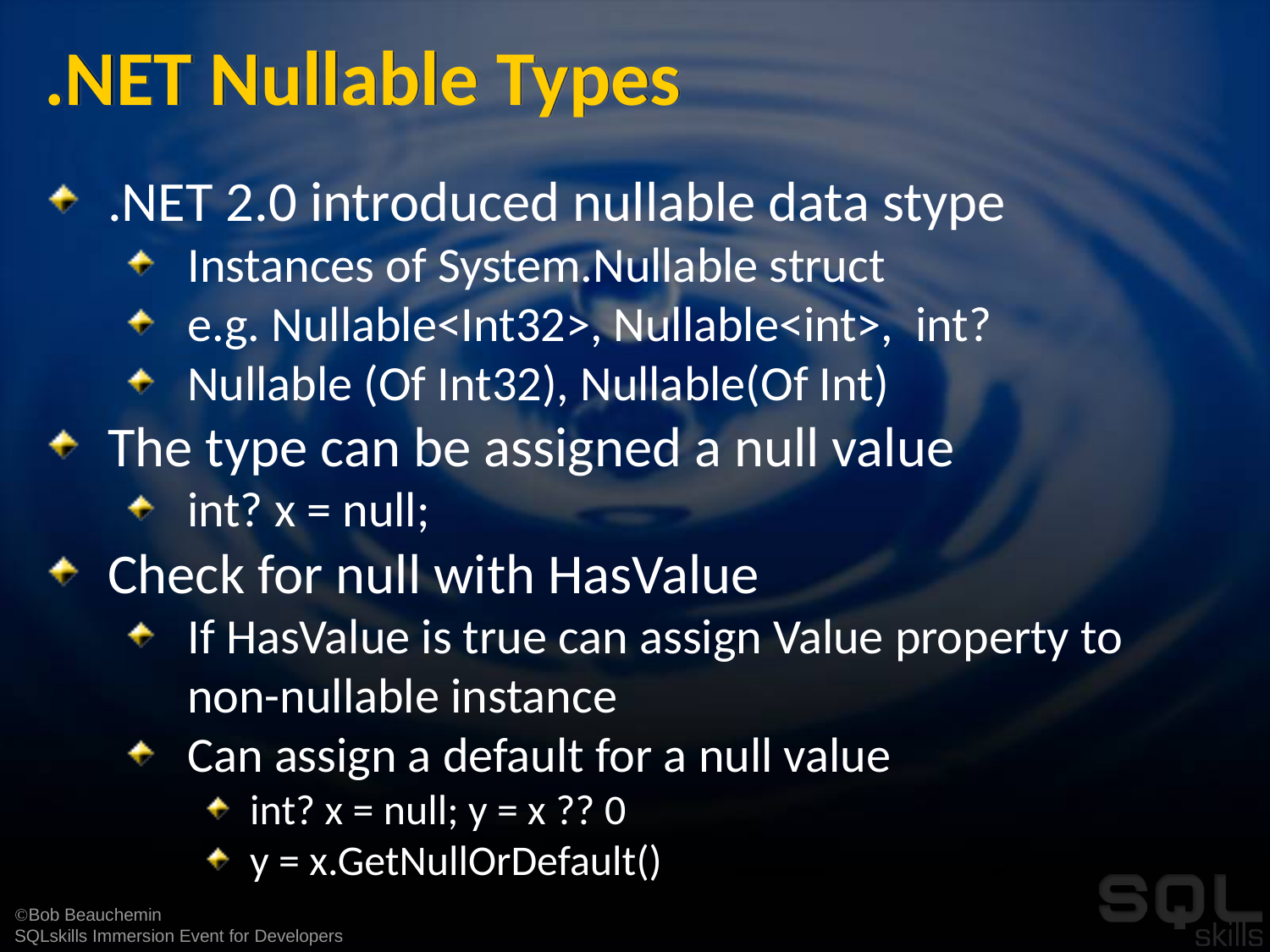

# .NET Nullable Types
.NET 2.0 introduced nullable data stype
Instances of System.Nullable struct
e.g. Nullable<Int32>, Nullable<int>,  int?
Nullable (Of Int32), Nullable(Of Int)
The type can be assigned a null value
int? x = null;
Check for null with HasValue
If HasValue is true can assign Value property to non-nullable instance
Can assign a default for a null value
int? x = null; y = x ?? 0
y = x.GetNullOrDefault()